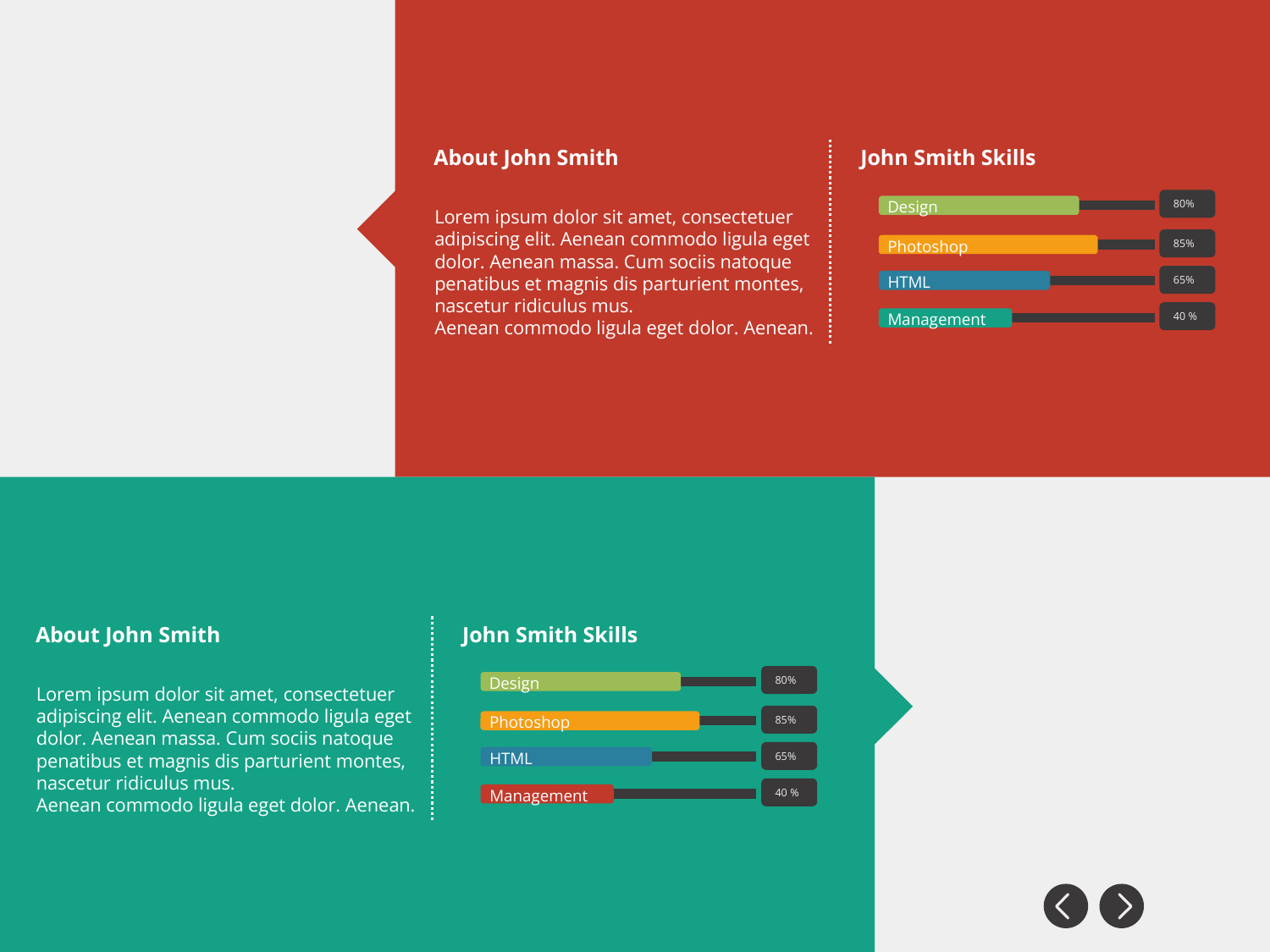

About John Smith
John Smith Skills
80%
Design

Lorem ipsum dolor sit amet, consectetuer adipiscing elit. Aenean commodo ligula eget dolor. Aenean massa. Cum sociis natoque penatibus et magnis dis parturient montes, nascetur ridiculus mus.
Aenean commodo ligula eget dolor. Aenean.
85%
Photoshop

65%
HTML

40 %
Management

About John Smith
John Smith Skills
80%
Design

Lorem ipsum dolor sit amet, consectetuer adipiscing elit. Aenean commodo ligula eget dolor. Aenean massa. Cum sociis natoque penatibus et magnis dis parturient montes, nascetur ridiculus mus.
Aenean commodo ligula eget dolor. Aenean.
85%
Photoshop

65%
HTML

40 %
Management